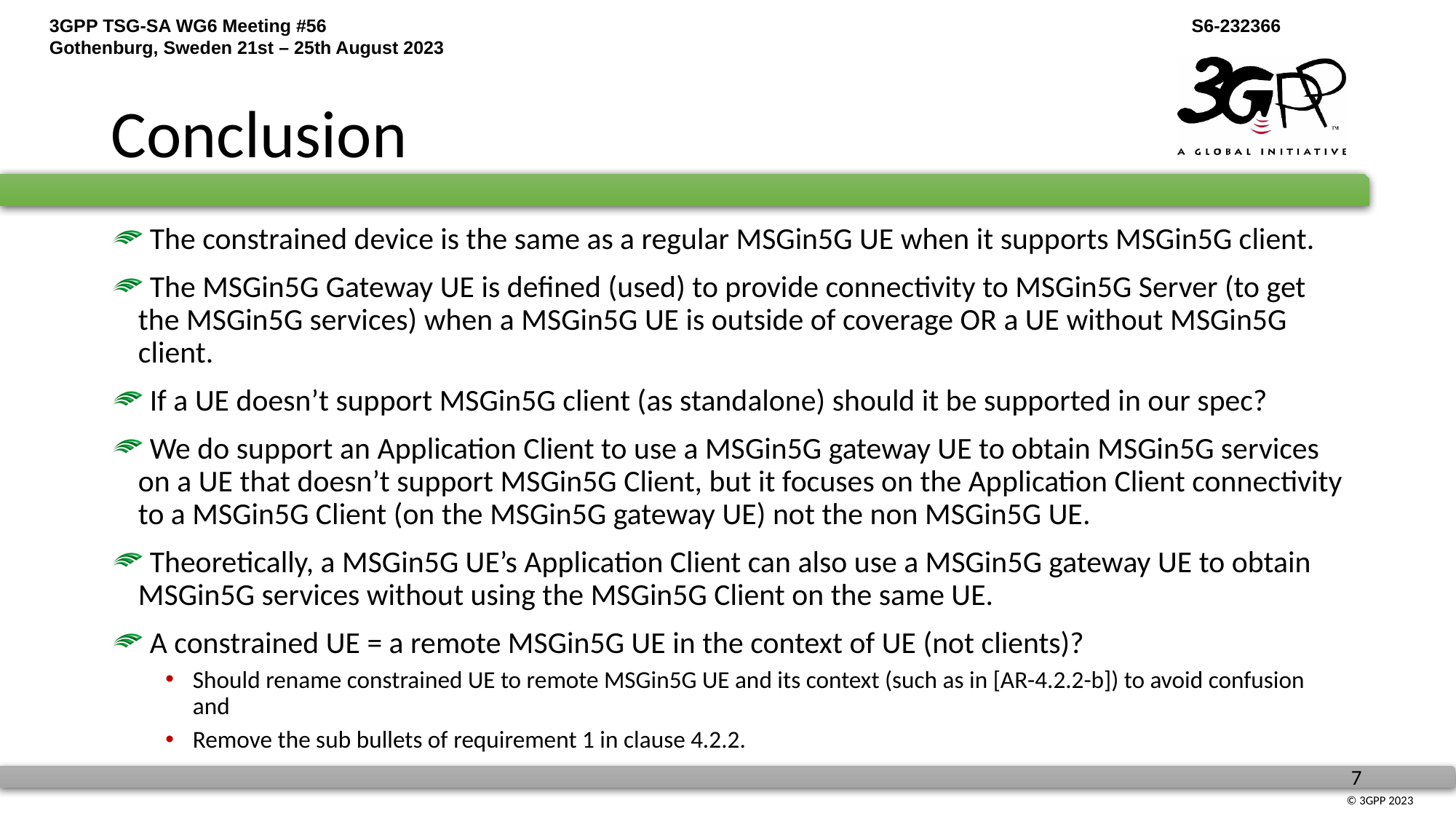

# Conclusion
 The constrained device is the same as a regular MSGin5G UE when it supports MSGin5G client.
 The MSGin5G Gateway UE is defined (used) to provide connectivity to MSGin5G Server (to get the MSGin5G services) when a MSGin5G UE is outside of coverage OR a UE without MSGin5G client.
 If a UE doesn’t support MSGin5G client (as standalone) should it be supported in our spec?
 We do support an Application Client to use a MSGin5G gateway UE to obtain MSGin5G services on a UE that doesn’t support MSGin5G Client, but it focuses on the Application Client connectivity to a MSGin5G Client (on the MSGin5G gateway UE) not the non MSGin5G UE.
 Theoretically, a MSGin5G UE’s Application Client can also use a MSGin5G gateway UE to obtain MSGin5G services without using the MSGin5G Client on the same UE.
 A constrained UE = a remote MSGin5G UE in the context of UE (not clients)?
Should rename constrained UE to remote MSGin5G UE and its context (such as in [AR-4.2.2-b]) to avoid confusion and
Remove the sub bullets of requirement 1 in clause 4.2.2.